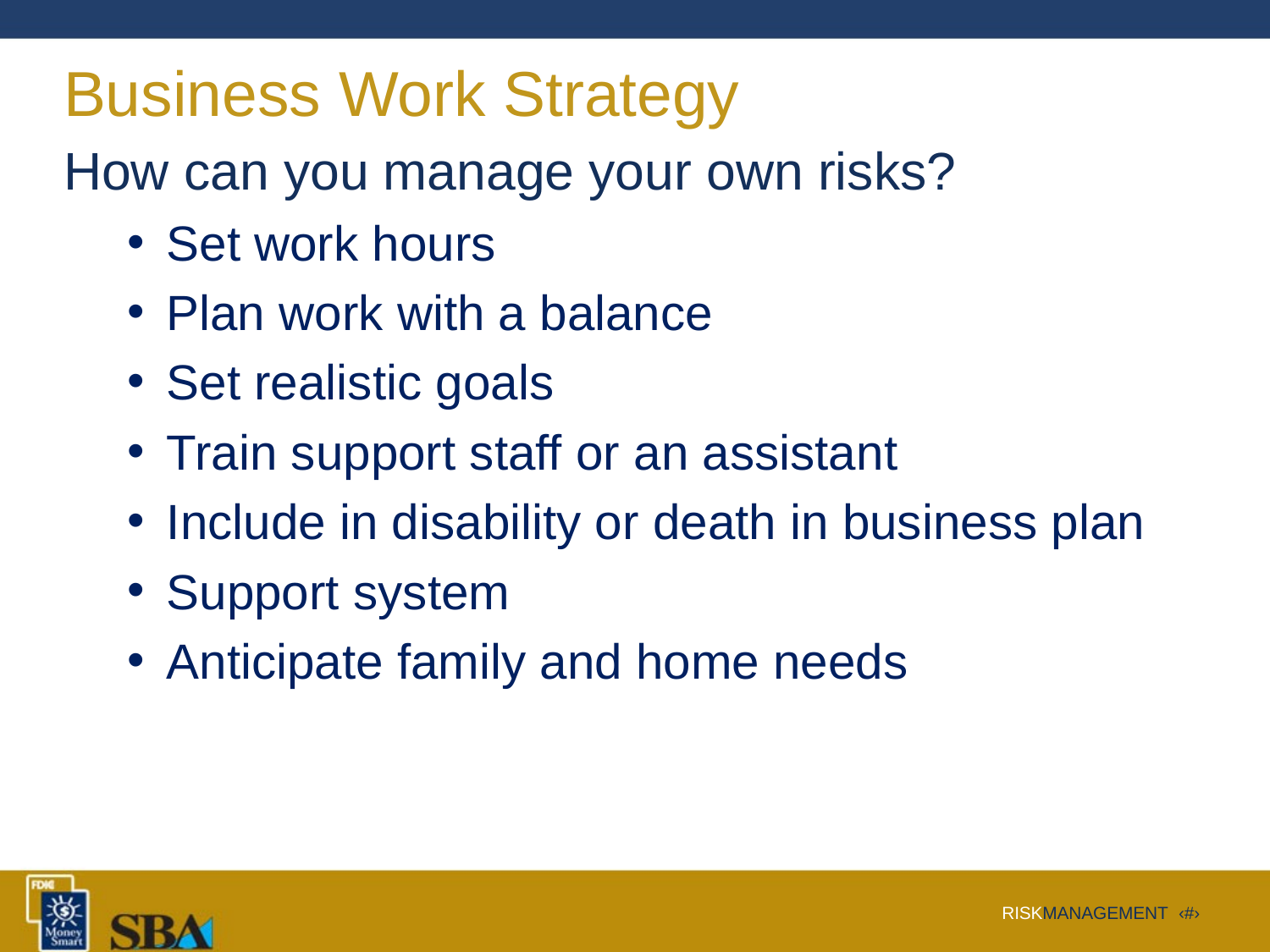

# Business Work Strategy
How can you manage your own risks?
Set work hours
Plan work with a balance
Set realistic goals
Train support staff or an assistant
Include in disability or death in business plan
Support system
Anticipate family and home needs